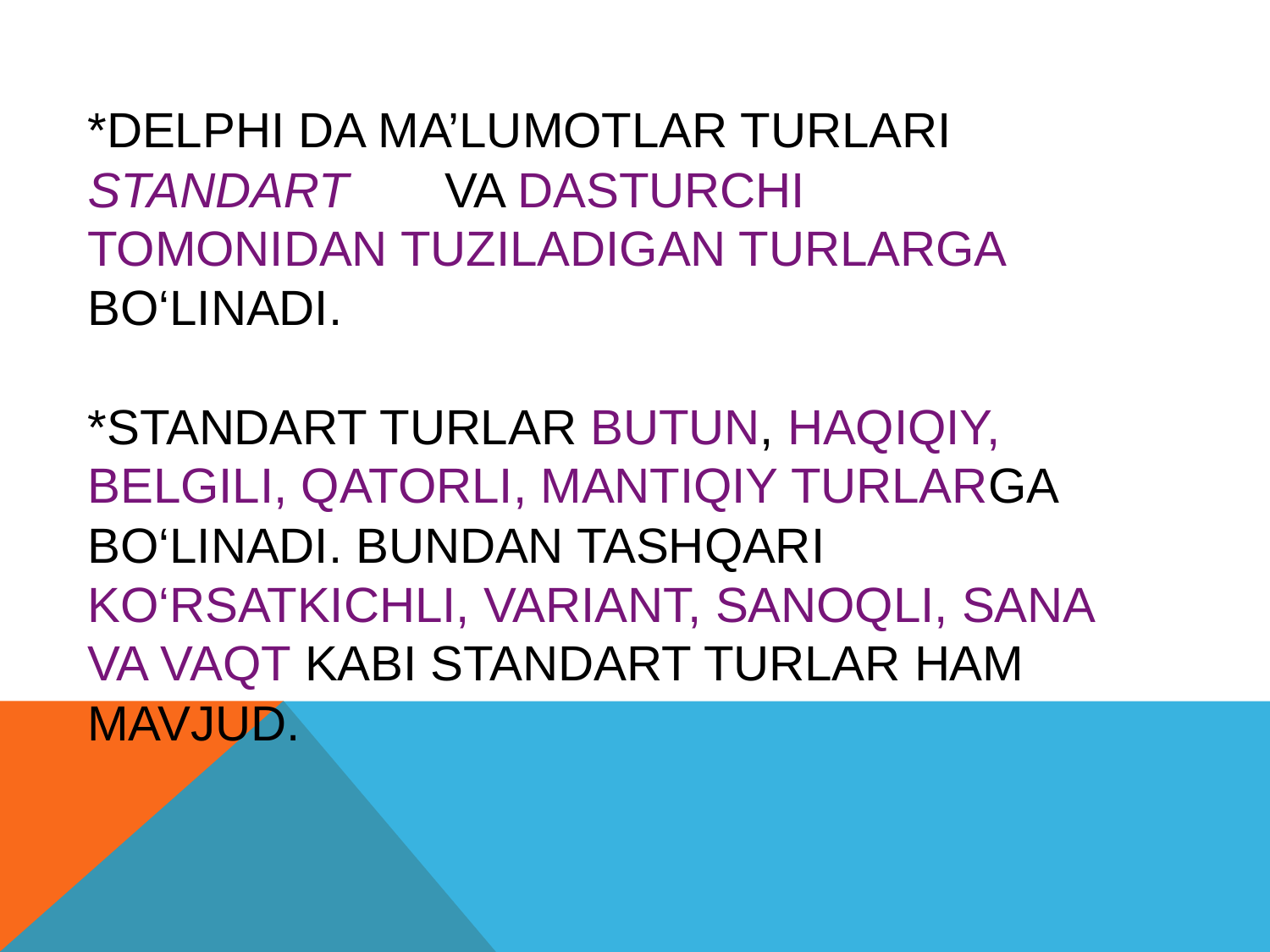

# *Delphi da ma’lumotlar turlari standart       va dasturchi tomonidan tuziladigan turlarga bo‘linadi. *Standart turlar butun, haqiqiy, belgili, qatorli, mantiqiy turlarga bo‘linadi. Bundan tashqari ko‘rsatkichli, variant, sanoqli, sana va vaqt kabi standart turlar ham mavjud.